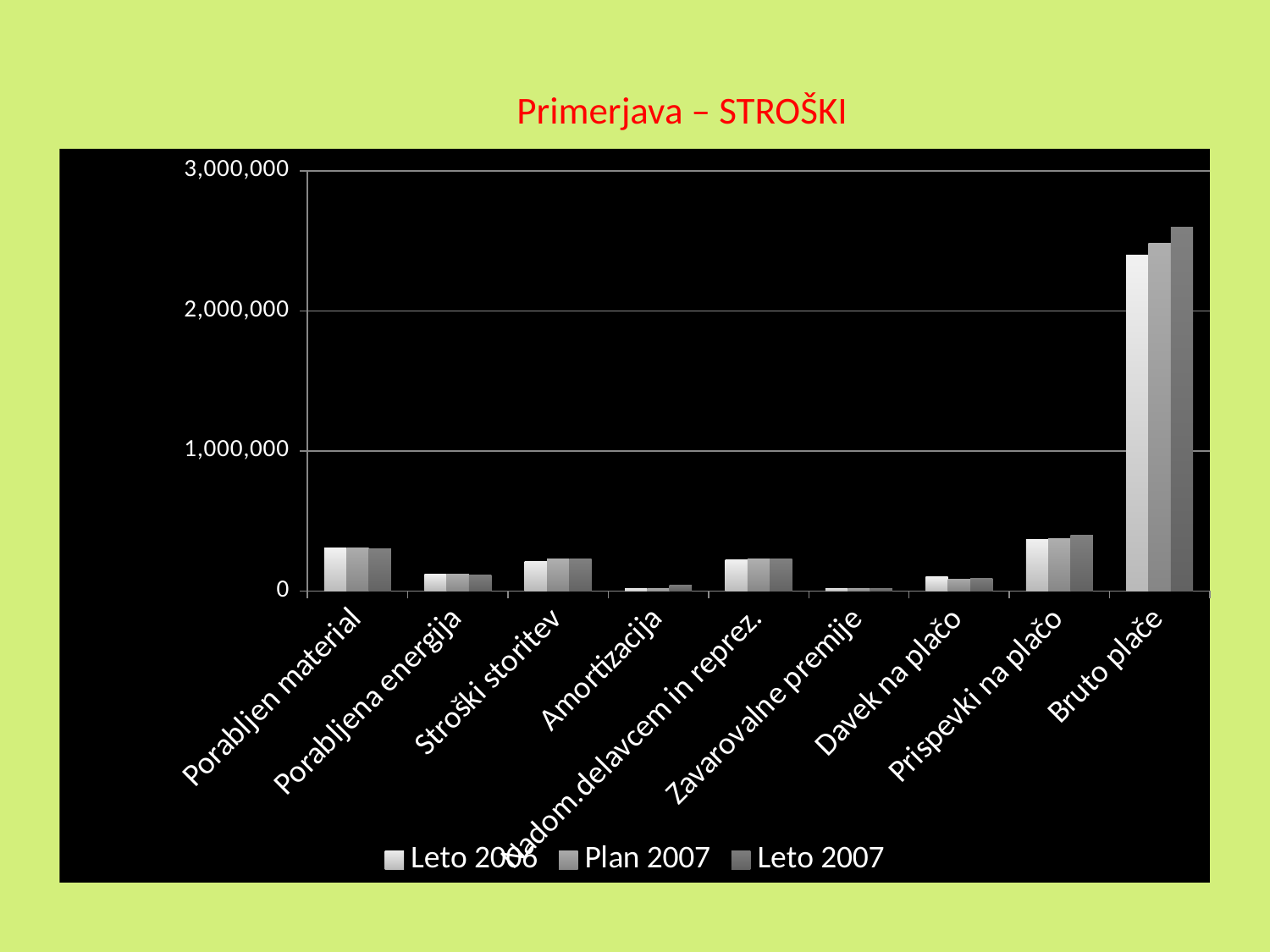

# Primerjava – STROŠKI

### Chart

| Category | Leto 2006 | Plan 2007 | Leto 2007 |
|---|---|---|---|
| Porabljen material | 305078.71 | 308187.34 | 303406.47 |
| Porabljena energija | 117082.67000000007 | 119541.40999999999 | 112764.1 |
| Stroški storitev | 211215.44999999998 | 228668.2700000001 | 231212.41999999998 |
| Amortizacija | 18916.66999999998 | 19313.91999999998 | 42221.91 |
| Nadom.delavcem in reprez. | 222215.59 | 226882.12 | 229480.43 |
| Zavarovalne premije | 15292.31 | 15613.449999999992 | 15364.76 |
| Davek na plačo | 102983.36 | 82386.69 | 89379.95999999999 |
| Prispevki na plačo | 364840.52 | 372502.17 | 395250.28 |
| Bruto plače | 2397315.66 | 2483384.8699999987 | 2595530.69 |